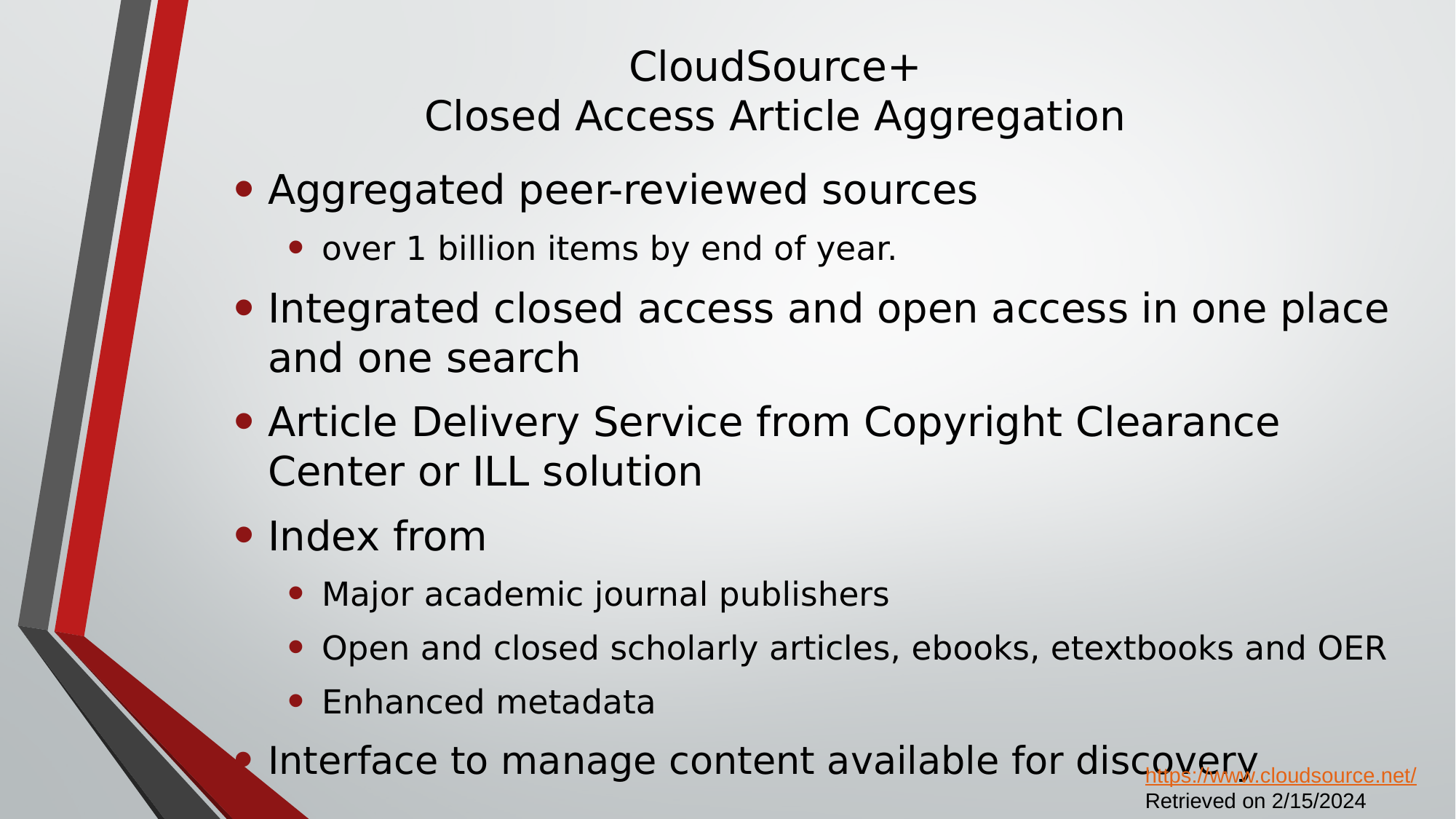

# CloudSource+ Closed Access Article Aggregation
Aggregated peer-reviewed sources
over 1 billion items by end of year.
Integrated closed access and open access in one place and one search
Article Delivery Service from Copyright Clearance Center or ILL solution
Index from
Major academic journal publishers
Open and closed scholarly articles, ebooks, etextbooks and OER
Enhanced metadata
Interface to manage content available for discovery
https://www.cloudsource.net/
Retrieved on 2/15/2024